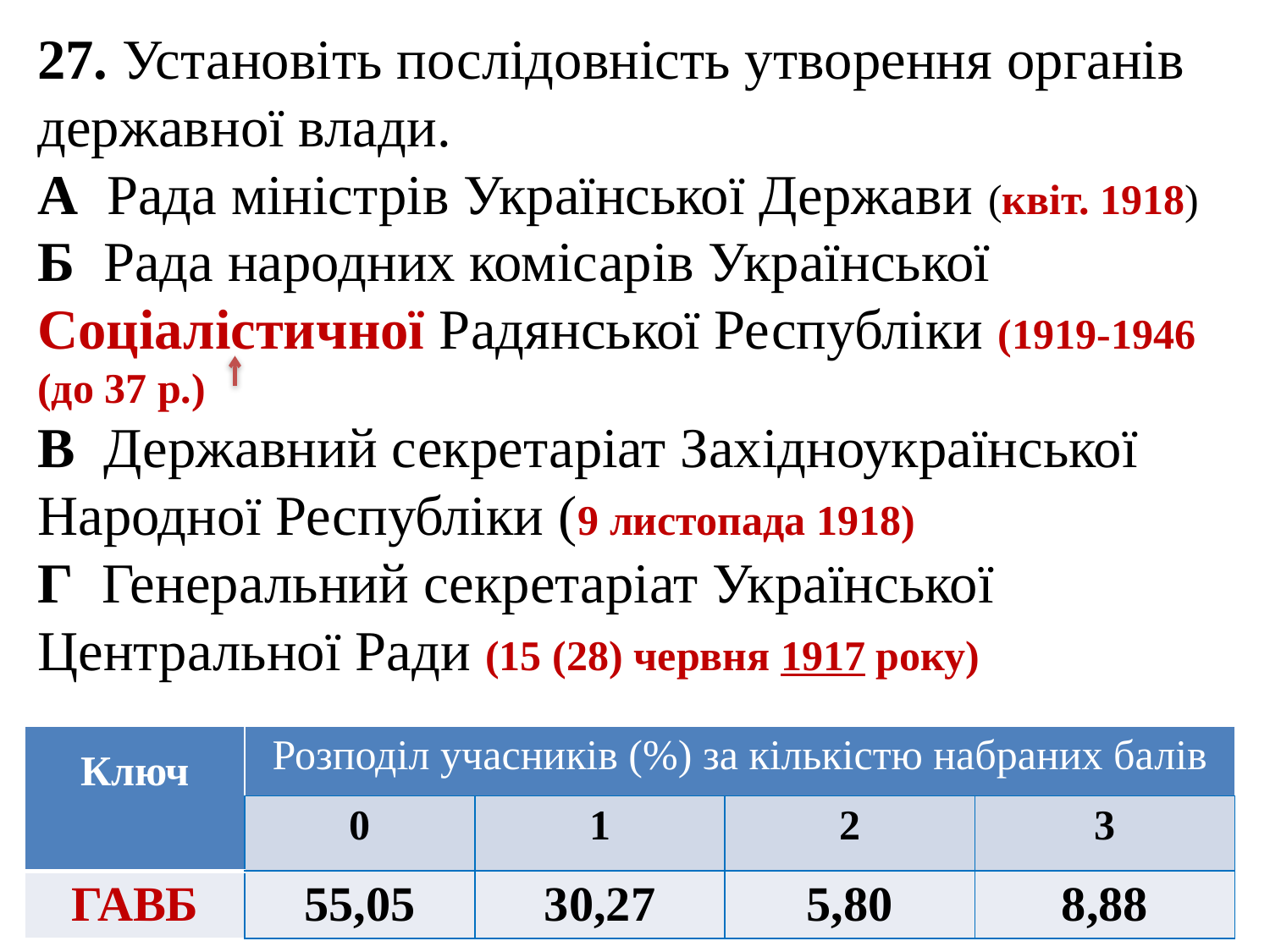

27. Установіть послідовність утворення органів державної влади.
А  Рада міністрів Української Держави (квіт. 1918)
Б  Рада народних комісарів Української Соціалістичної Радянської Республіки (1919-1946   (до 37 р.)
В  Державний секретаріат Західноукраїнської Народної Республіки (9 листопада 1918)
Г  Генеральний секретаріат Української Центральної Ради (15 (28) червня 1917 року)
| Ключ | Розподіл учасників (%) за кількістю набраних балів |  |  |  |
| --- | --- | --- | --- | --- |
|  | 0 | 1 | 2 | 3 |
| ГАВБ | 55,05 | 30,27 | 5,80 | 8,88 |